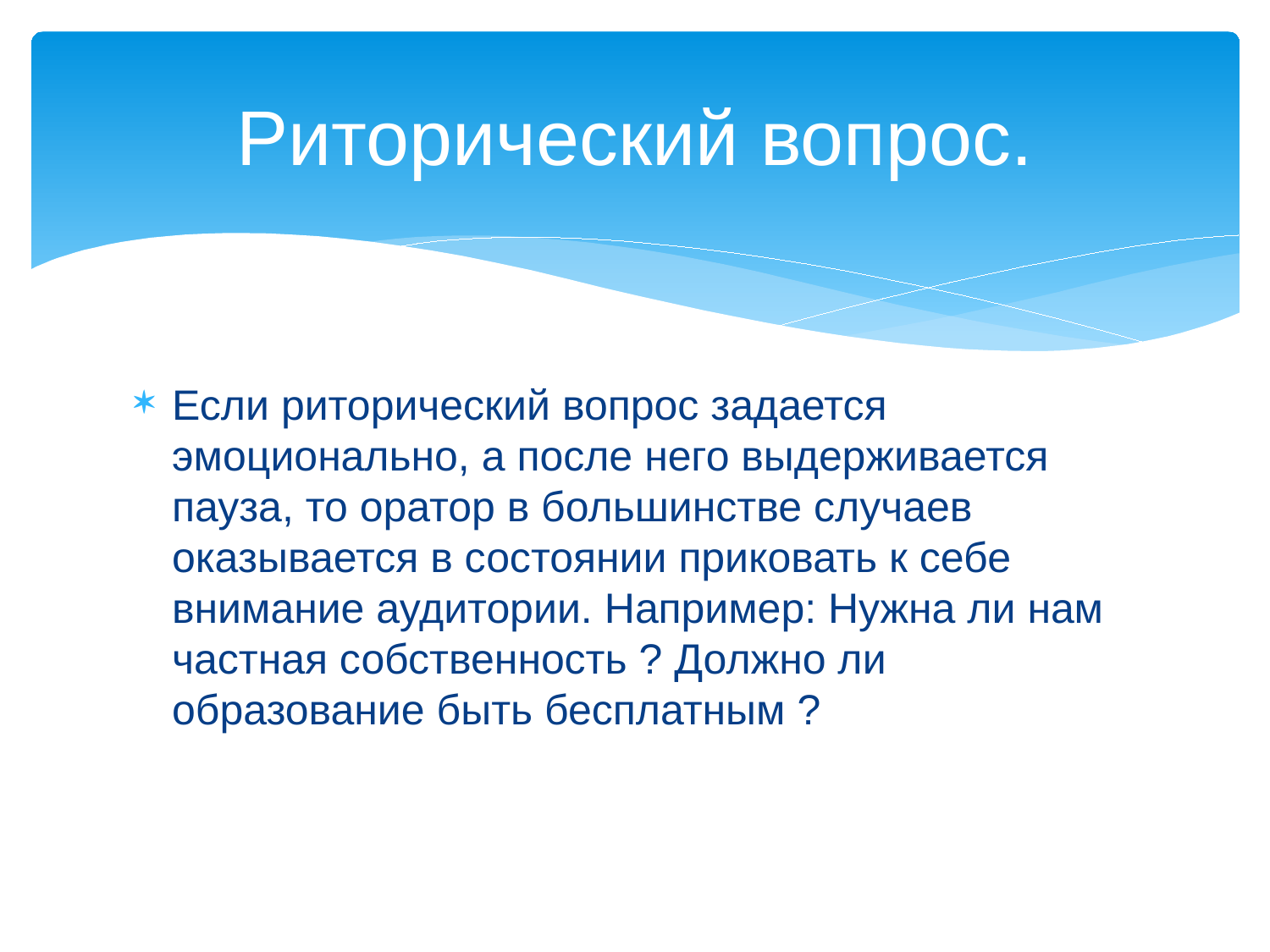

# Риторический вопрос.
Если риторический вопрос задается эмоционально, а после него выдерживается пауза, то оратор в большинстве случаев оказывается в состоянии приковать к себе внимание аудитории. Например: Нужна ли нам частная собственность ? Должно ли образование быть бесплатным ?